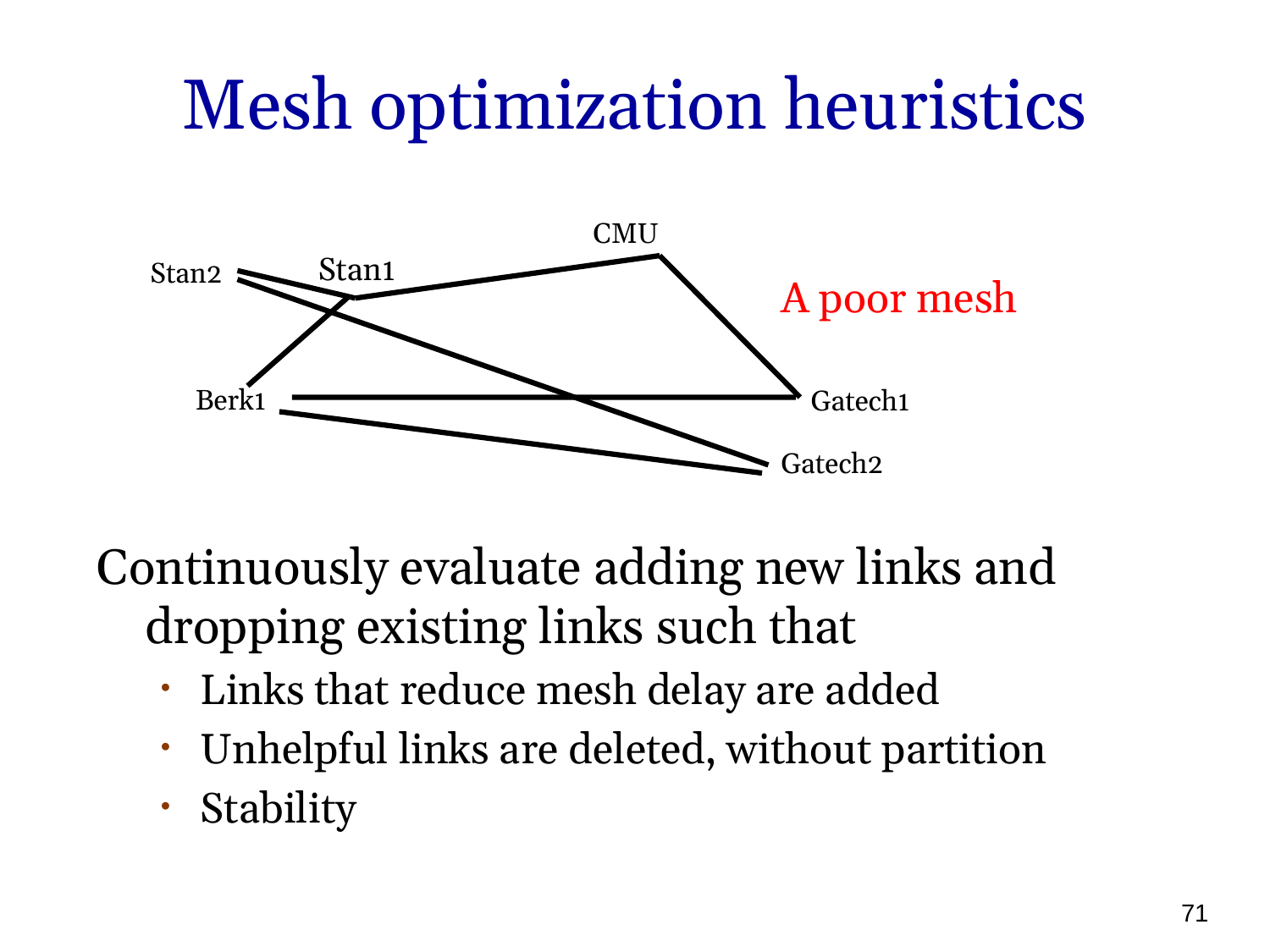

# Mesh optimization heuristics
CMU
Stan1
Stan2

A poor mesh

  Gatech1
Berk1

Gatech2
Continuously evaluate adding new links and dropping existing links such that
Links that reduce mesh delay are added
Unhelpful links are deleted, without partition
Stability
71